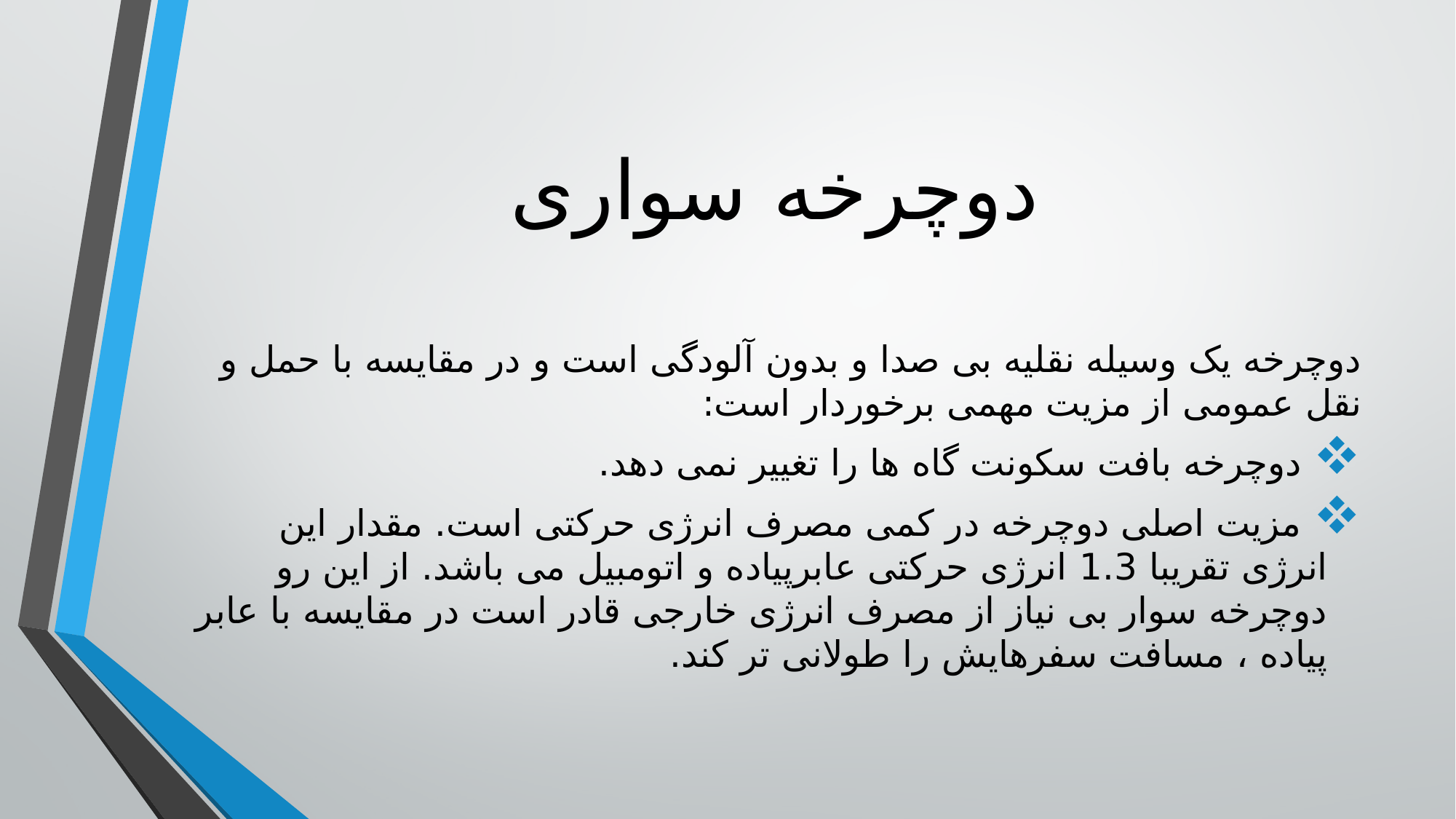

# دوچرخه سواری
دوچرخه یک وسیله نقلیه بی صدا و بدون آلودگی است و در مقایسه با حمل و نقل عمومی از مزیت مهمی برخوردار است:
 دوچرخه بافت سکونت گاه ها را تغییر نمی دهد.
 مزیت اصلی دوچرخه در کمی مصرف انرژی حرکتی است. مقدار این انرژی تقریبا 1.3 انرژی حرکتی عابرپیاده و اتومبیل می باشد. از این رو دوچرخه سوار بی نیاز از مصرف انرژی خارجی قادر است در مقایسه با عابر پیاده ، مسافت سفرهایش را طولانی تر کند.